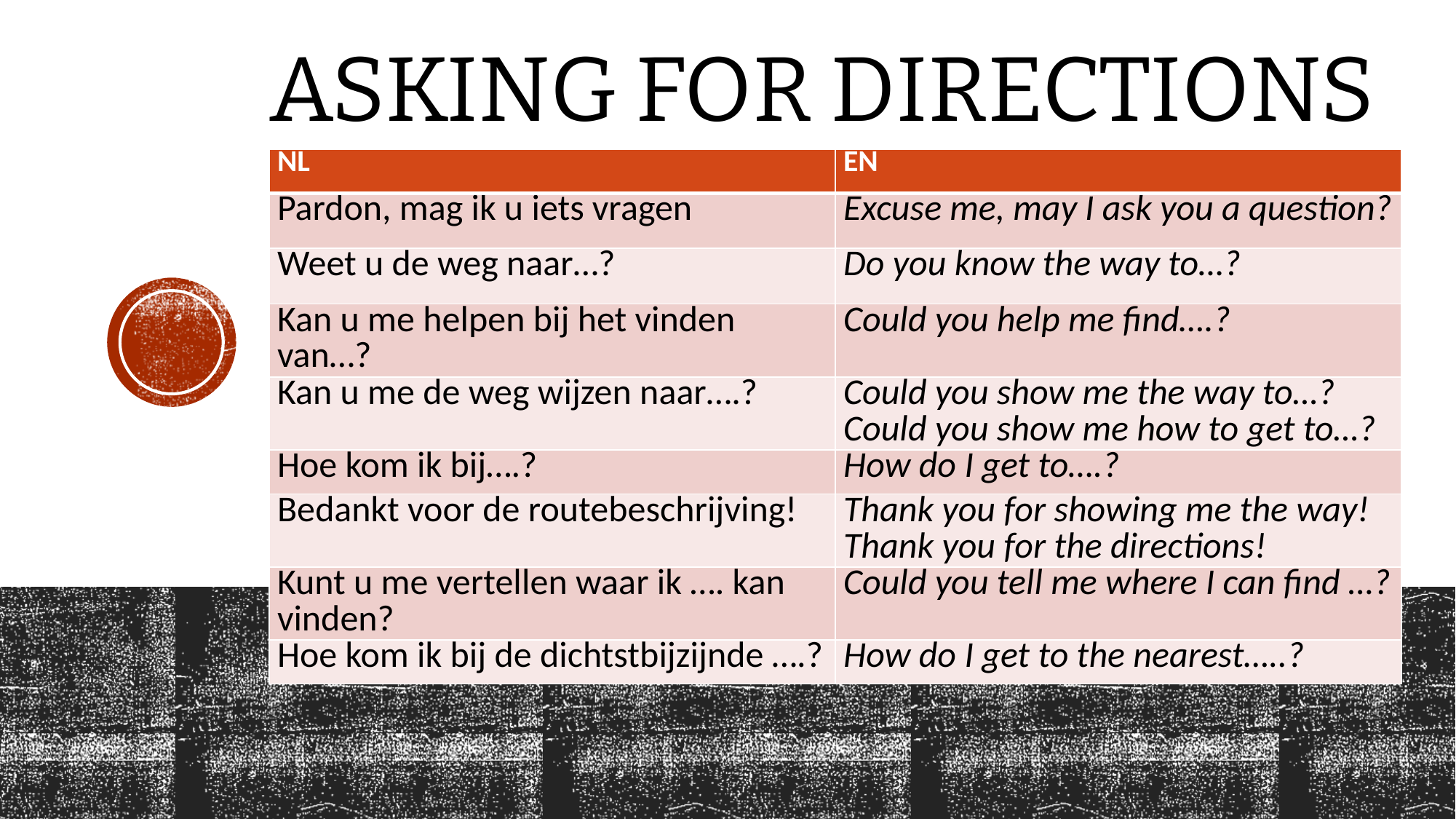

# Asking for directions

| NL | EN |
| --- | --- |
| Pardon, mag ik u iets vragen | Excuse me, may I ask you a question? |
| Weet u de weg naar…? | Do you know the way to…? |
| Kan u me helpen bij het vinden van…? | Could you help me find….? |
| Kan u me de weg wijzen naar….? | Could you show me the way to…? Could you show me how to get to…? |
| Hoe kom ik bij….? | How do I get to….? |
| Bedankt voor de routebeschrijving! | Thank you for showing me the way! Thank you for the directions! |
| Kunt u me vertellen waar ik …. kan vinden? | Could you tell me where I can find …? |
| Hoe kom ik bij de dichtstbijzijnde ….? | How do I get to the nearest…..? |